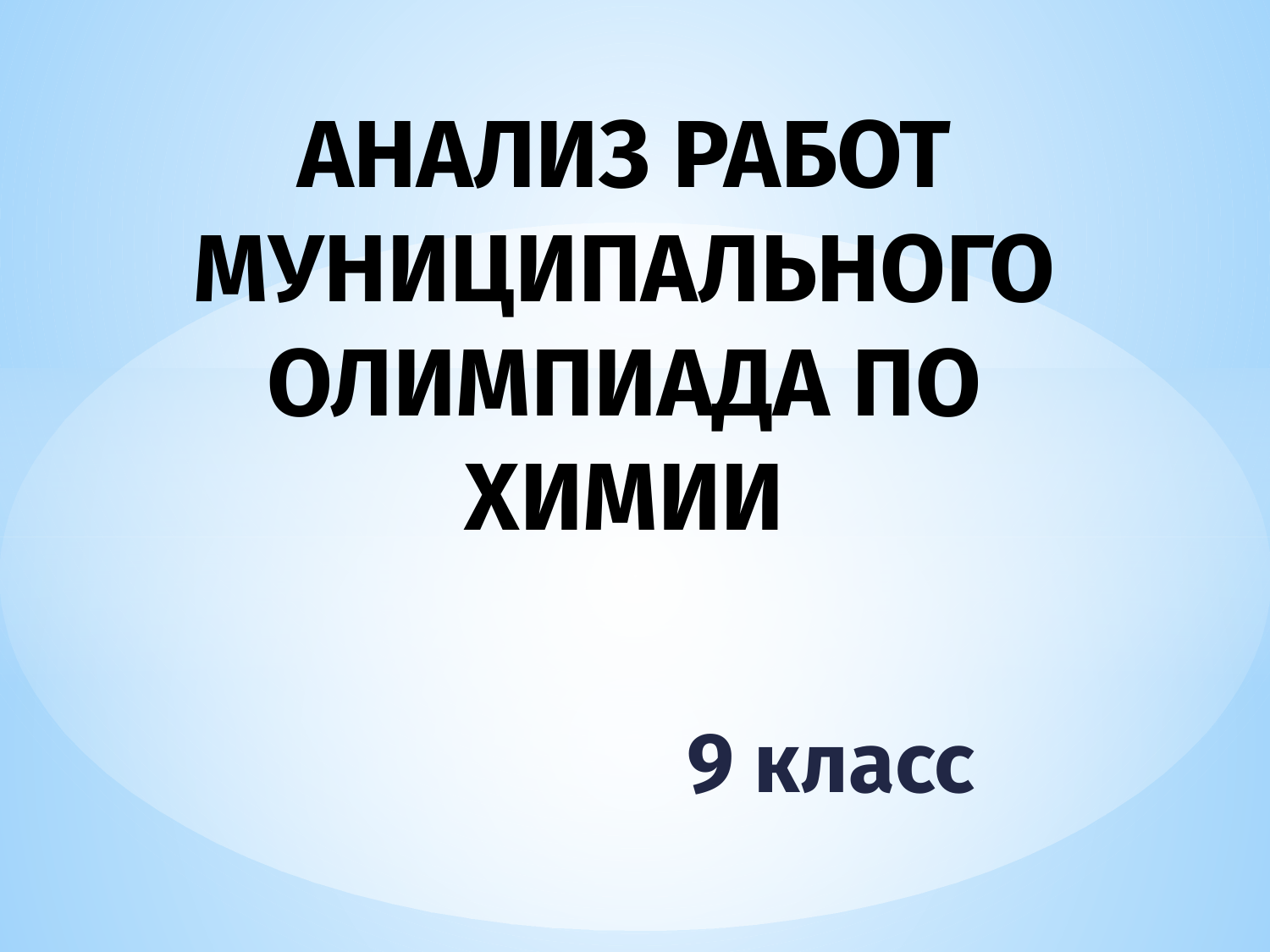

# АНАЛИЗ РАБОТ МУНИЦИПАЛЬНОГО ОЛИМПИАДА ПО ХИМИИ
9 класс